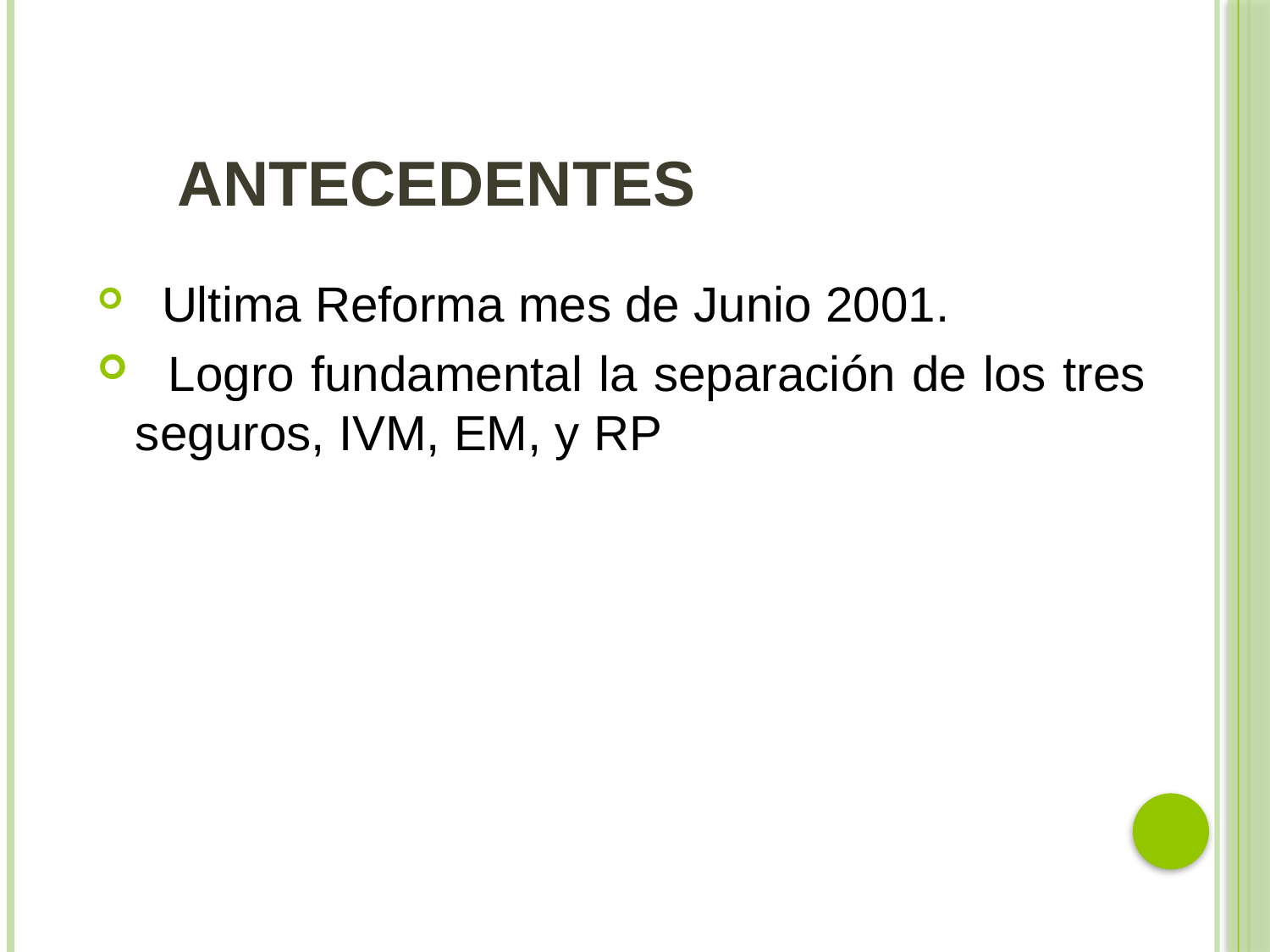

# Antecedentes
  Ultima Reforma mes de Junio 2001.
  Logro fundamental la separación de los tres seguros, IVM, EM, y RP